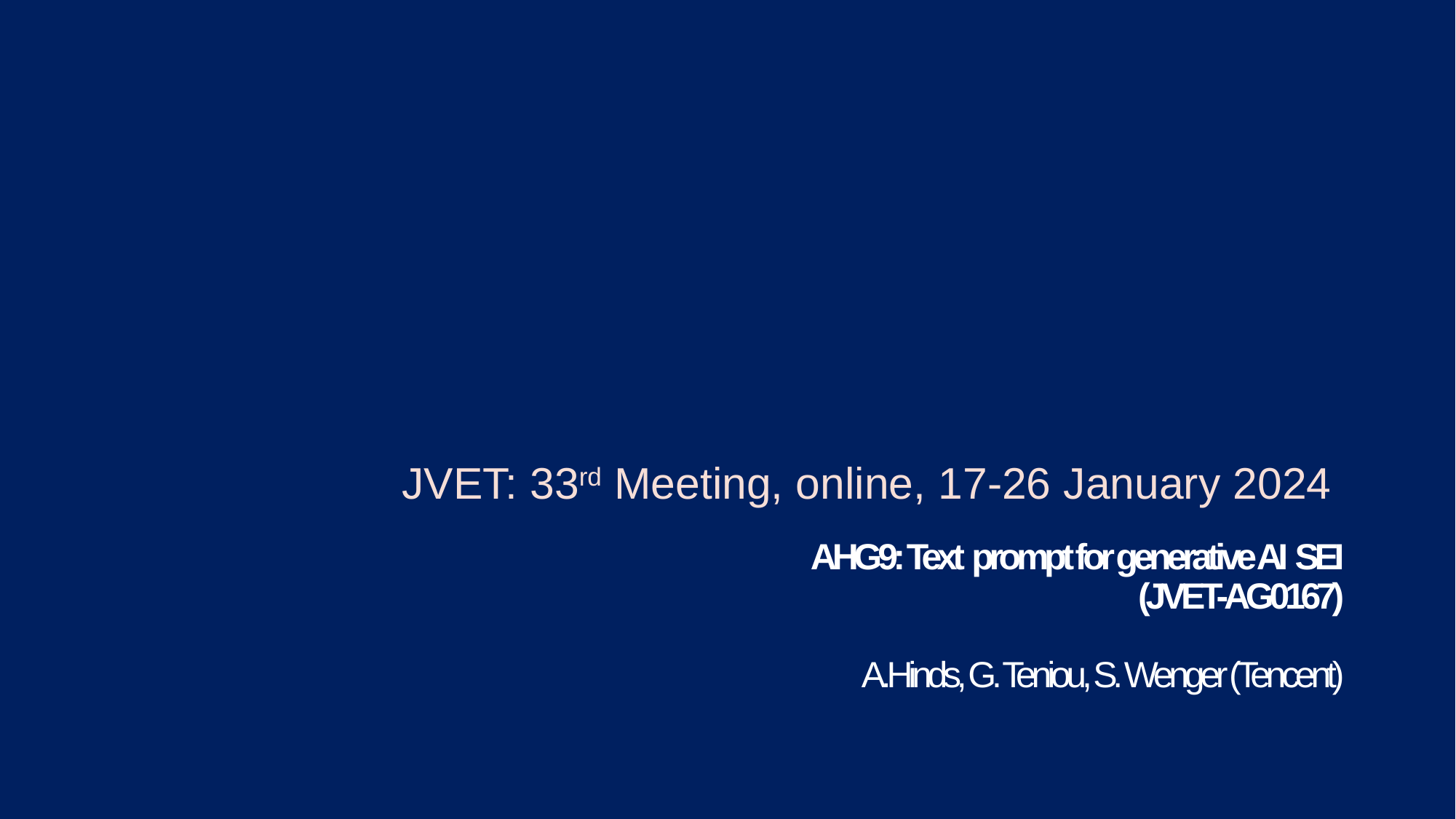

JVET: 33rd Meeting, online, 17-26 January 2024
# AHG9: Text  prompt for generative AI  SEI (JVET-AG0167) A.Hinds, G. Teniou, S. Wenger (Tencent)